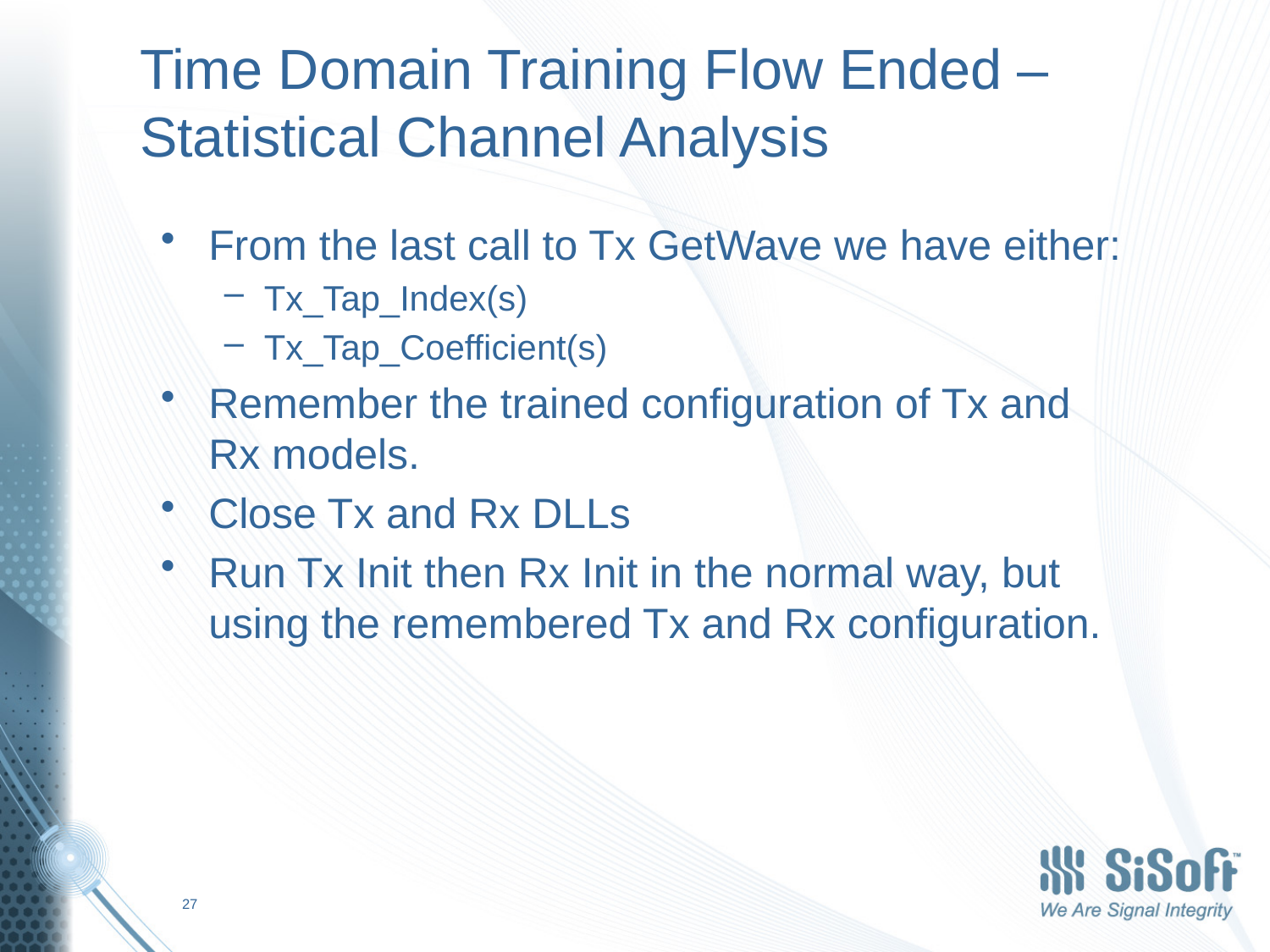

# Time Domain Training Flow Ended –Statistical Channel Analysis
From the last call to Tx GetWave we have either:
Tx_Tap_Index(s)
Tx_Tap_Coefficient(s)
Remember the trained configuration of Tx and Rx models.
Close Tx and Rx DLLs
Run Tx Init then Rx Init in the normal way, but using the remembered Tx and Rx configuration.

27